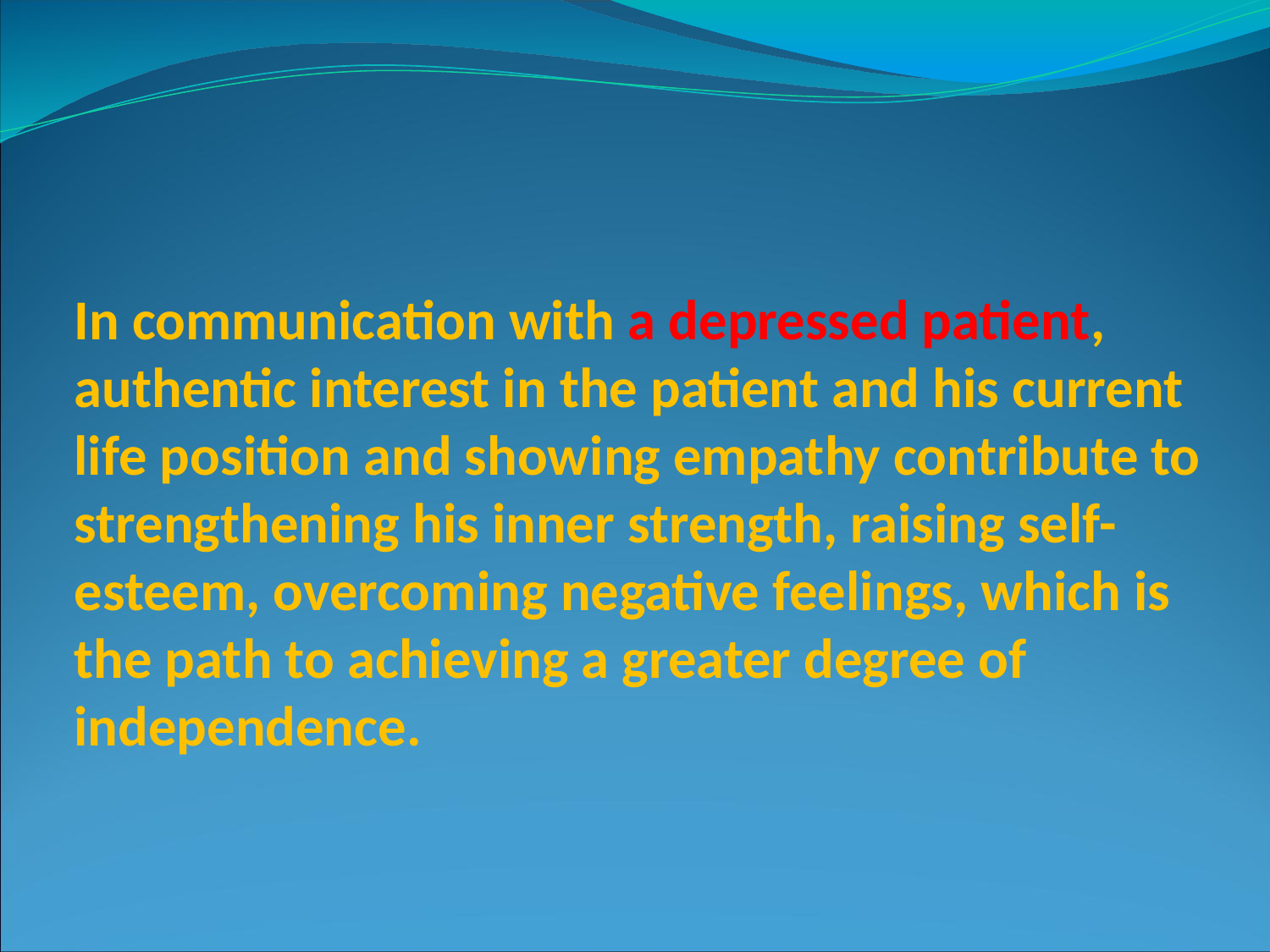

In communication with a depressed patient, authentic interest in the patient and his current life position and showing empathy contribute to strengthening his inner strength, raising self-esteem, overcoming negative feelings, which is the path to achieving a greater degree of independence.